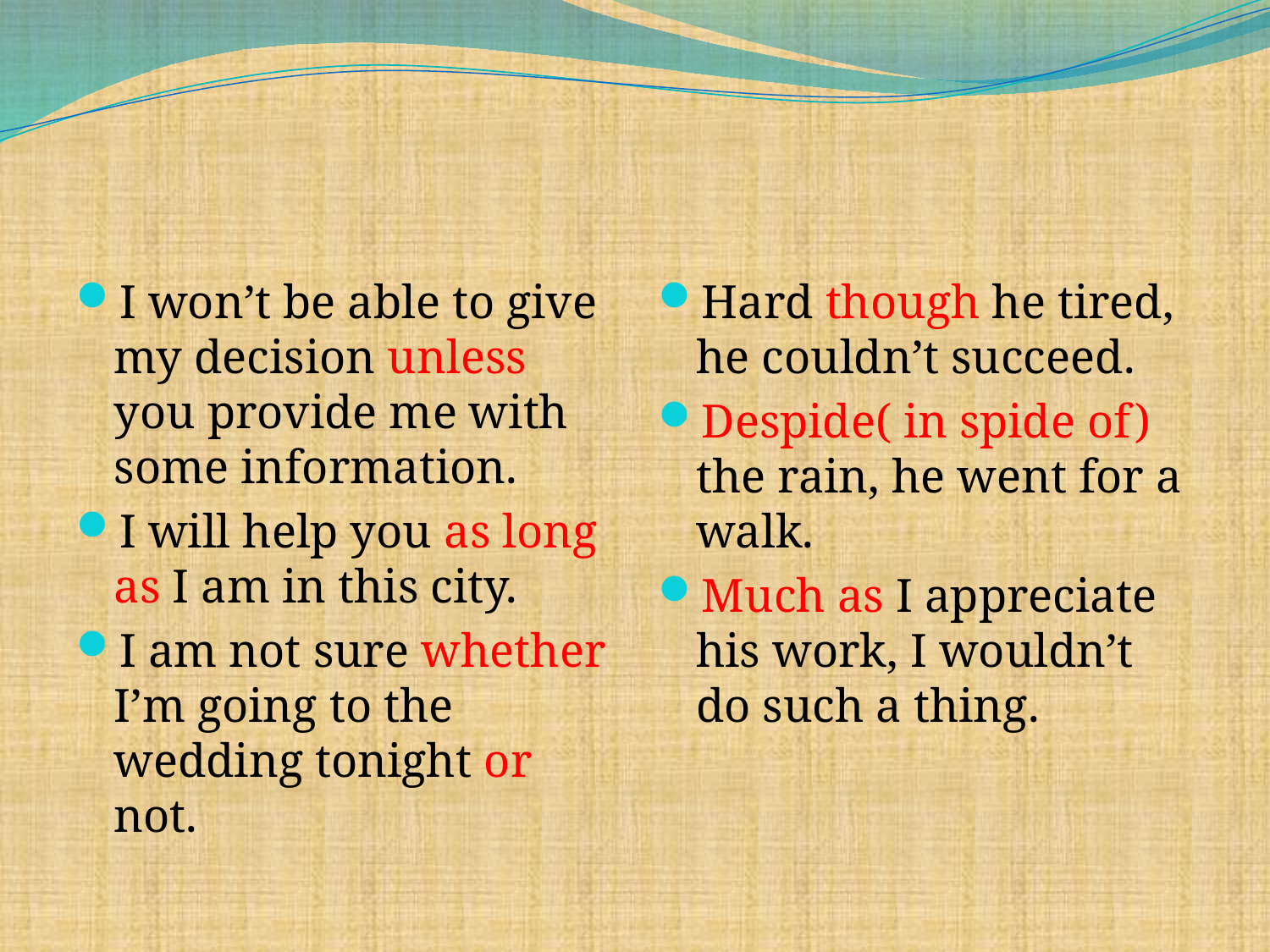

I won’t be able to give my decision unless you provide me with some information.
I will help you as long as I am in this city.
I am not sure whether I’m going to the wedding tonight or not.
Hard though he tired, he couldn’t succeed.
Despide( in spide of) the rain, he went for a walk.
Much as I appreciate his work, I wouldn’t do such a thing.